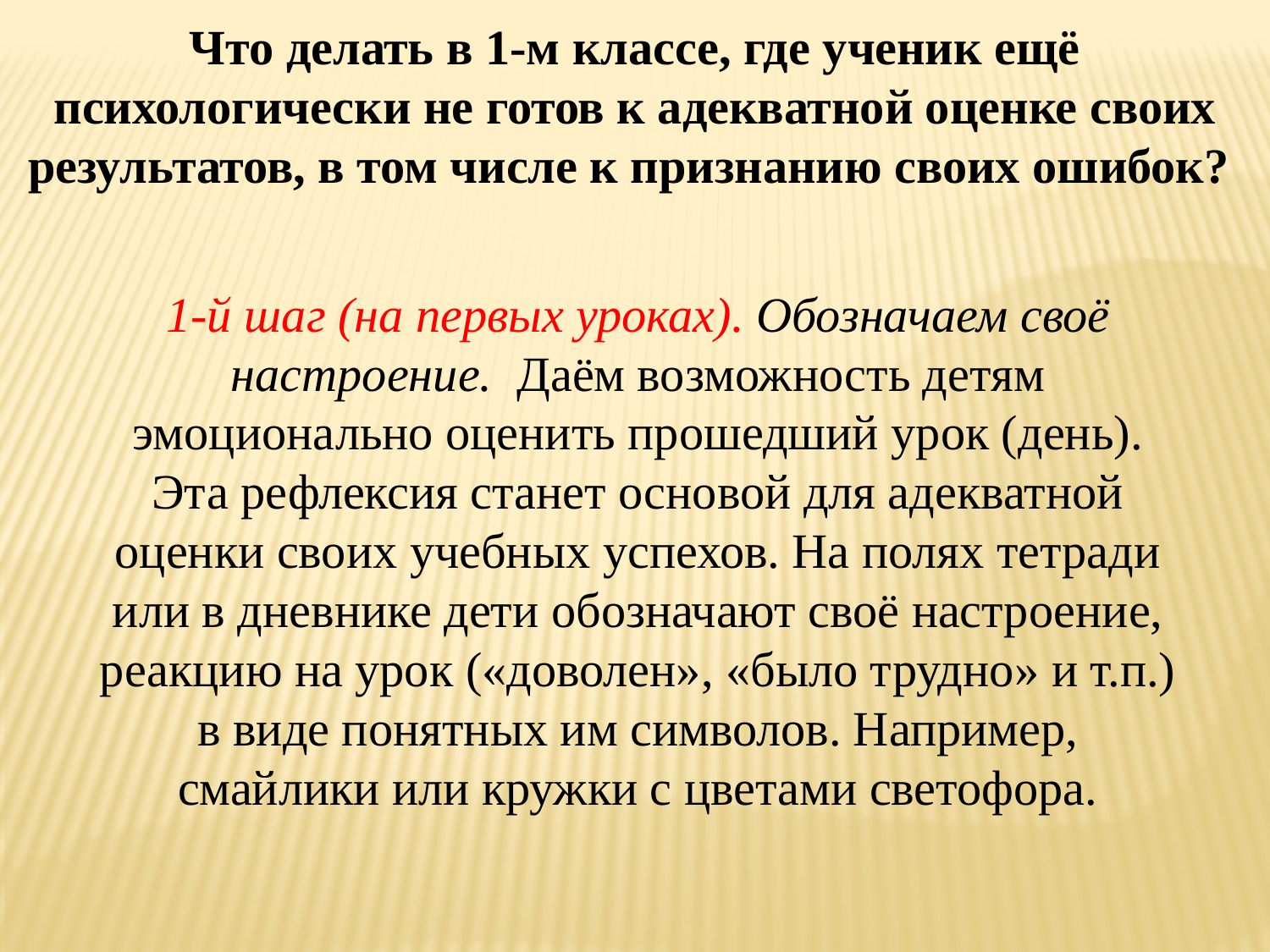

Что делать в 1-м классе, где ученик ещё психологически не готов к адекватной оценке своих результатов, в том числе к признанию своих ошибок?
1-й шаг (на первых уроках). Обозначаем своё настроение.  Даём возможность детям эмоционально оценить прошедший урок (день). Эта рефлексия станет основой для адекватной оценки своих учебных успехов. На полях тетради или в дневнике дети обозначают своё настроение, реакцию на урок («доволен», «было трудно» и т.п.) в виде понятных им символов. Например, смайлики или кружки с цветами светофора.